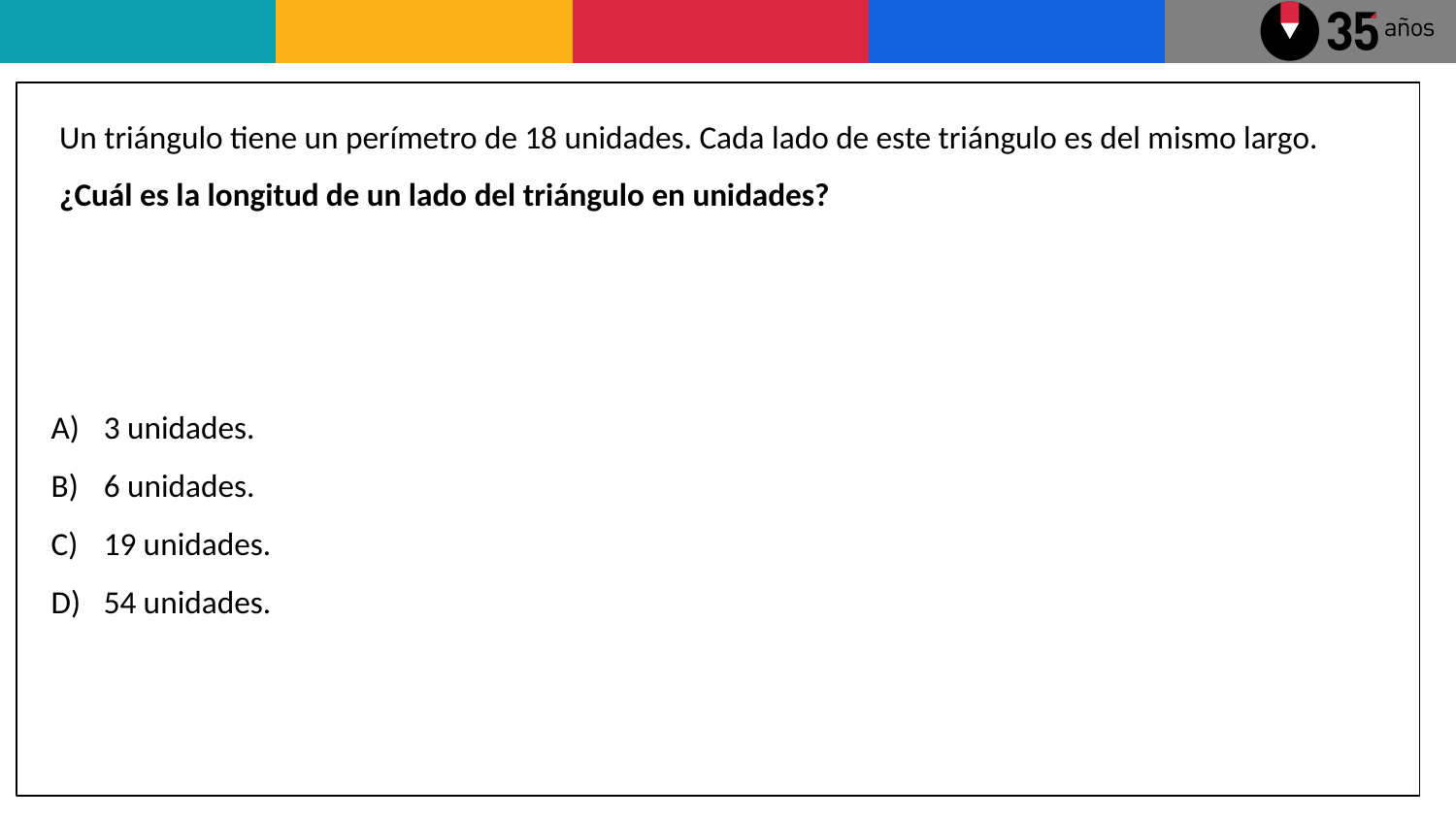

Un triángulo tiene un perímetro de 18 unidades. Cada lado de este triángulo es del mismo largo.
¿Cuál es la longitud de un lado del triángulo en unidades?

3 unidades.
6 unidades.
19 unidades.
54 unidades.